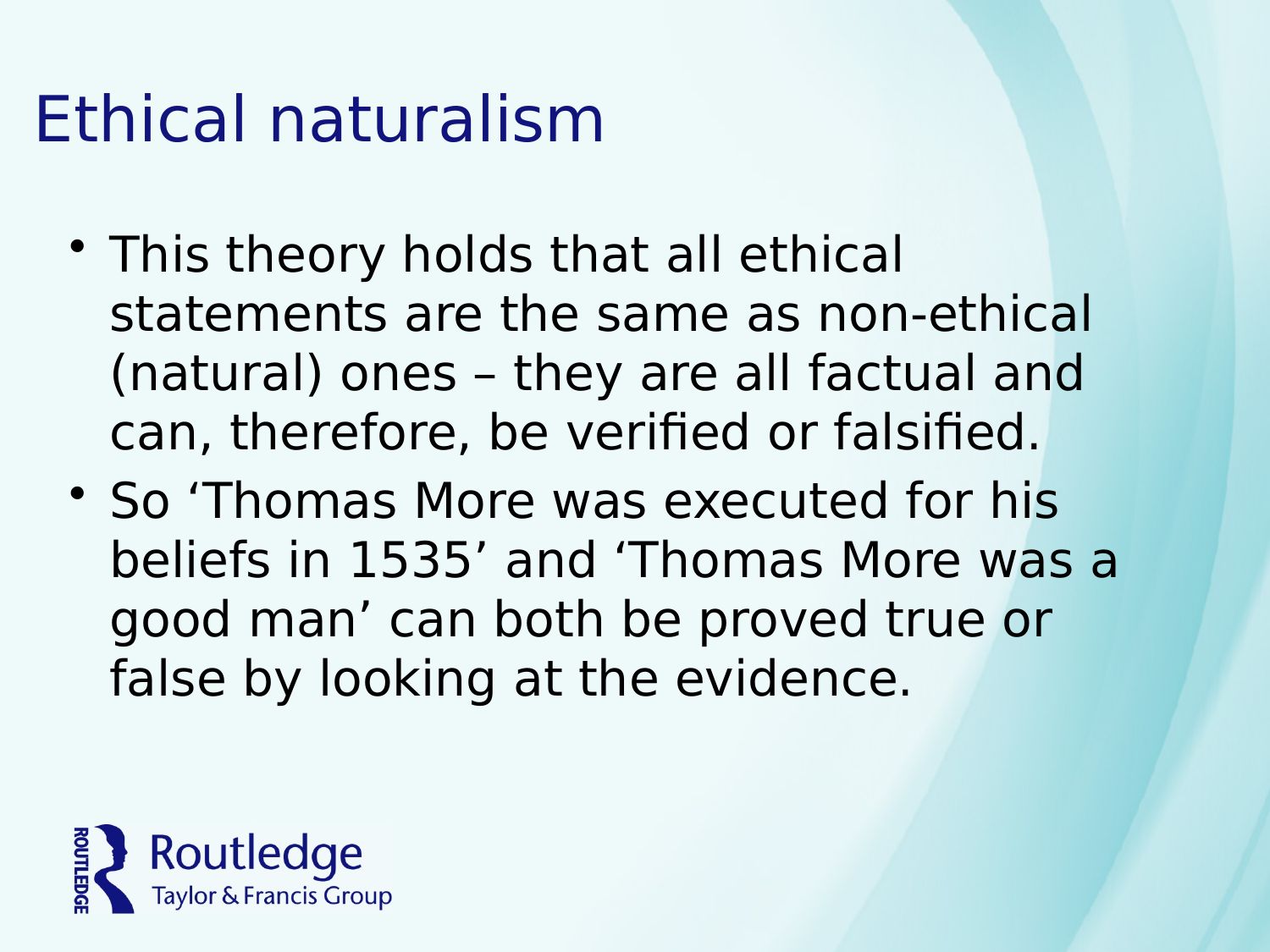

# Ethical naturalism
This theory holds that all ethical statements are the same as non-ethical (natural) ones – they are all factual and can, therefore, be verified or falsified.
So ‘Thomas More was executed for his beliefs in 1535’ and ‘Thomas More was a good man’ can both be proved true or false by looking at the evidence.